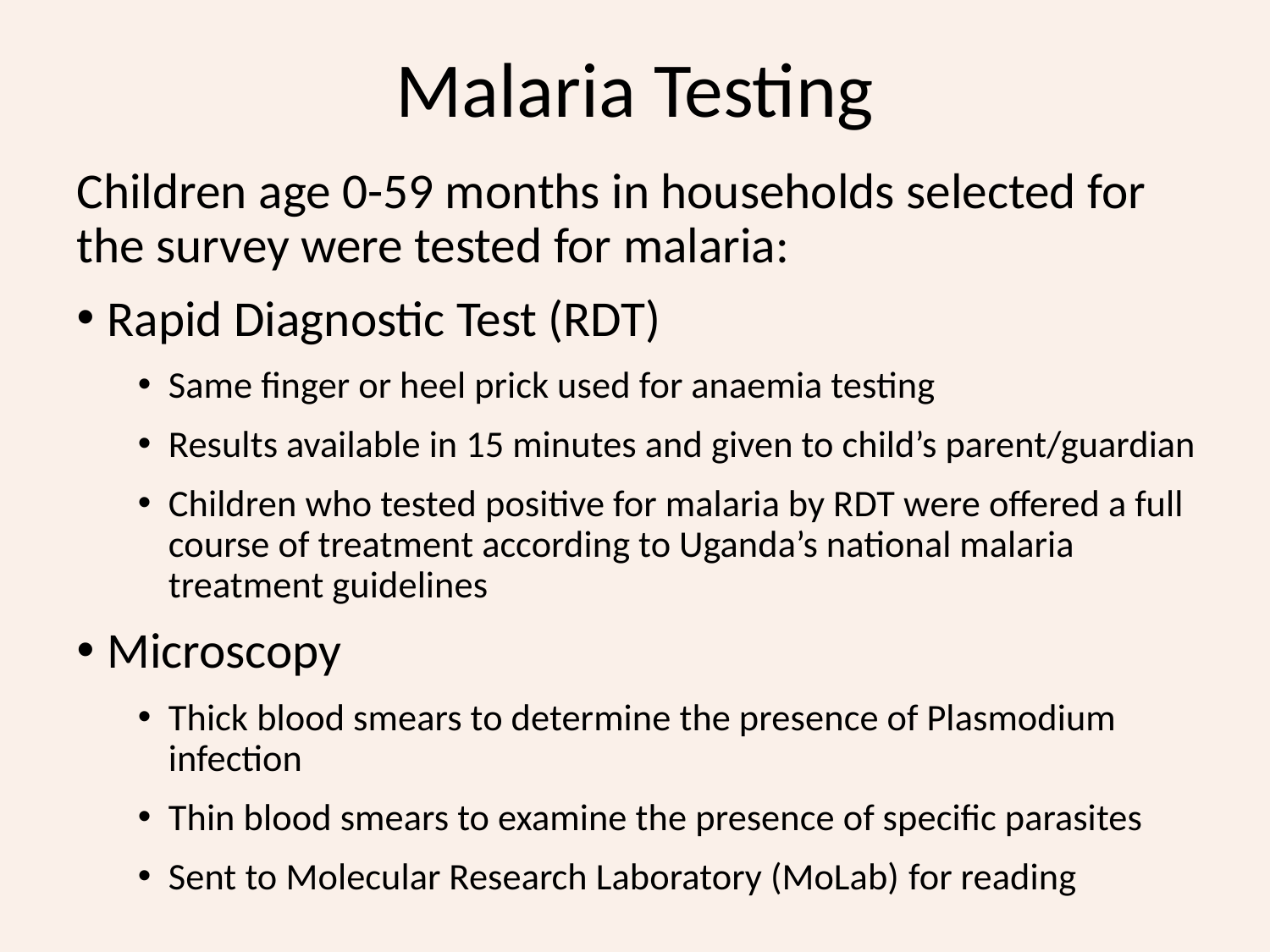

# Malaria Testing
Children age 0-59 months in households selected for the survey were tested for malaria:
Rapid Diagnostic Test (RDT)
Same finger or heel prick used for anaemia testing
Results available in 15 minutes and given to child’s parent/guardian
Children who tested positive for malaria by RDT were offered a full course of treatment according to Uganda’s national malaria treatment guidelines
Microscopy
Thick blood smears to determine the presence of Plasmodium infection
Thin blood smears to examine the presence of specific parasites
Sent to Molecular Research Laboratory (MoLab) for reading